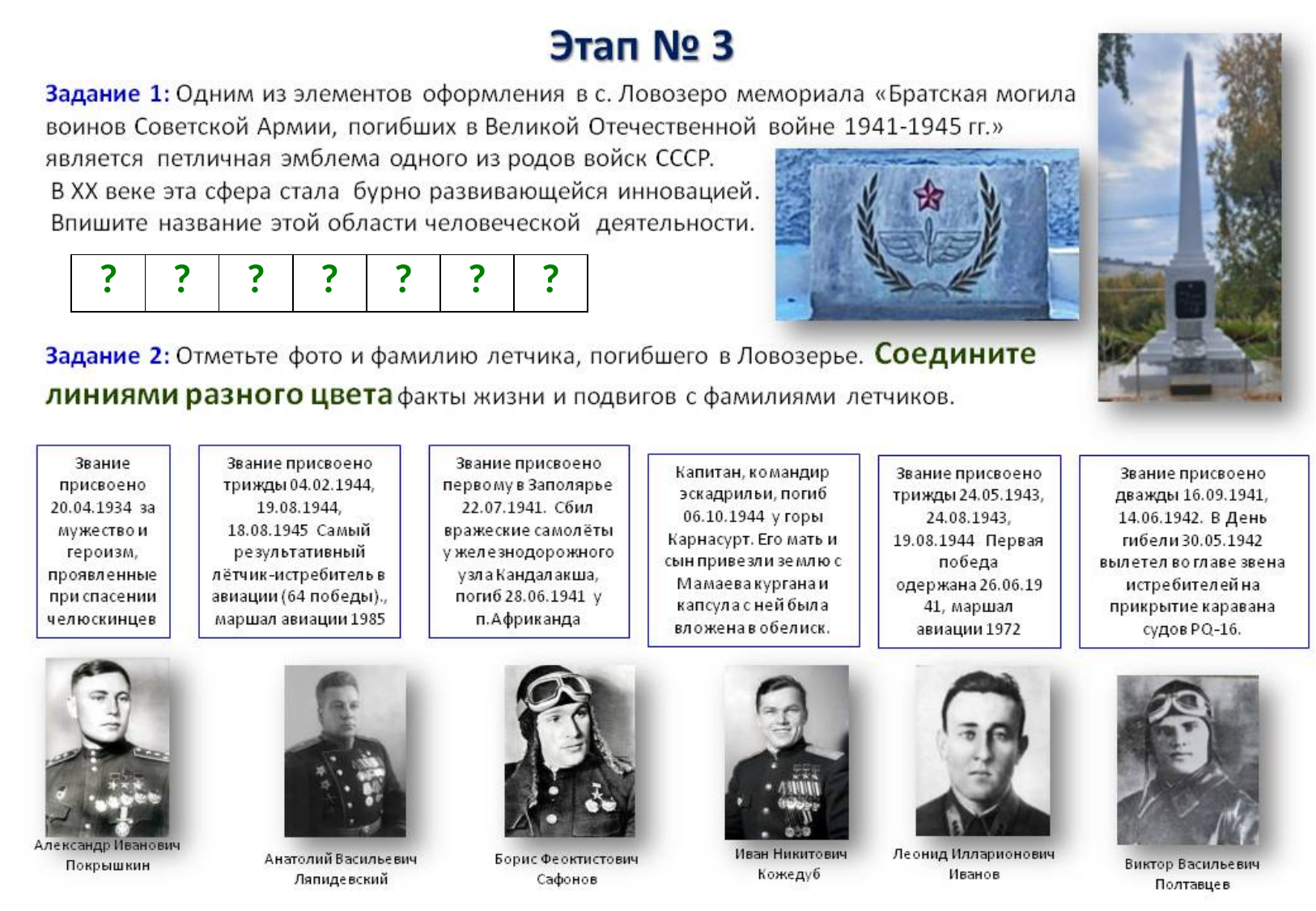

| ? | ? | ? | ? | ? | ? | ? |
| --- | --- | --- | --- | --- | --- | --- |